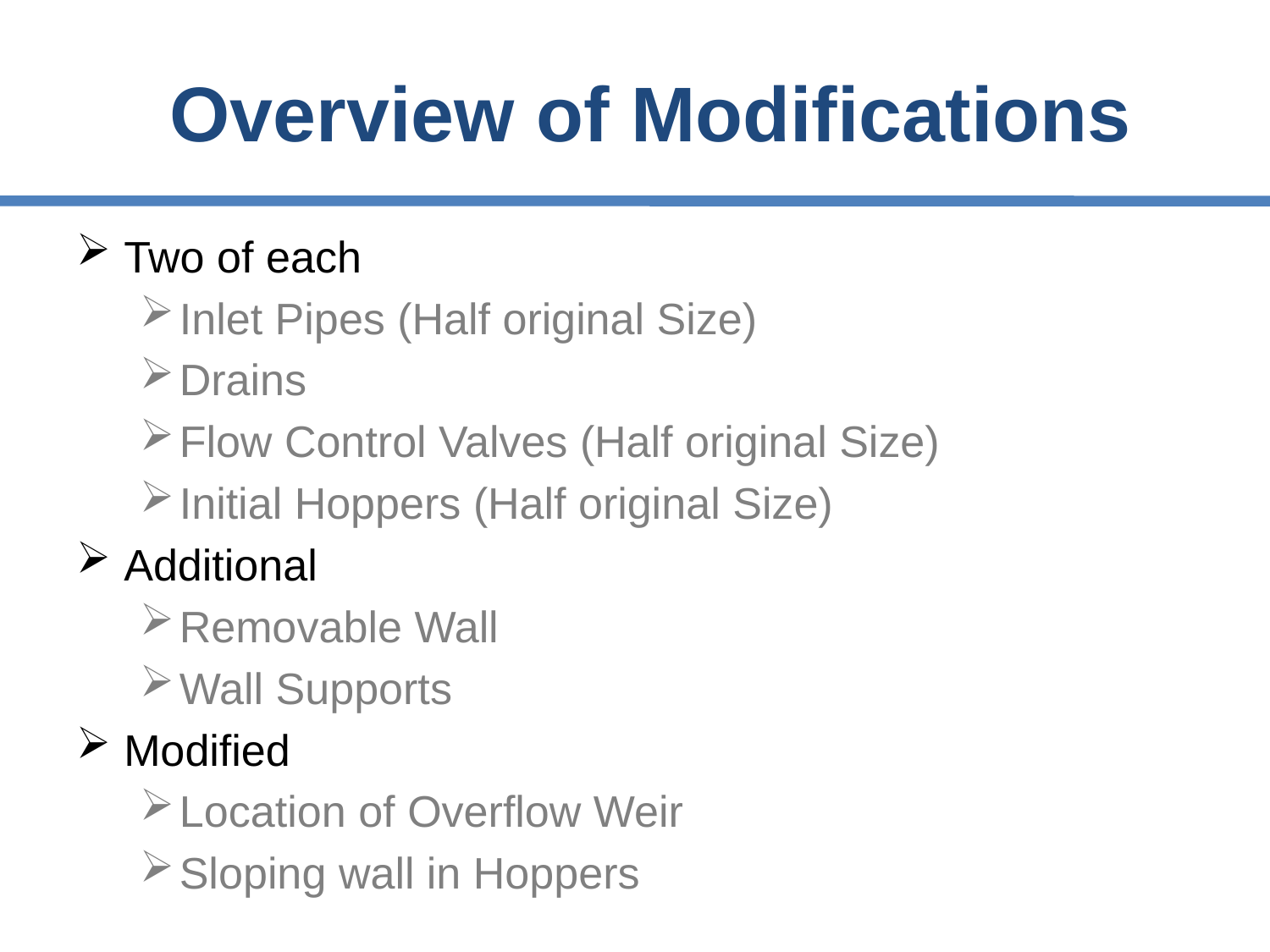

# Overview of Modifications
Two of each
Inlet Pipes (Half original Size)
Drains
Flow Control Valves (Half original Size)
Initial Hoppers (Half original Size)
Additional
Removable Wall
Wall Supports
Modified
Location of Overflow Weir
Sloping wall in Hoppers